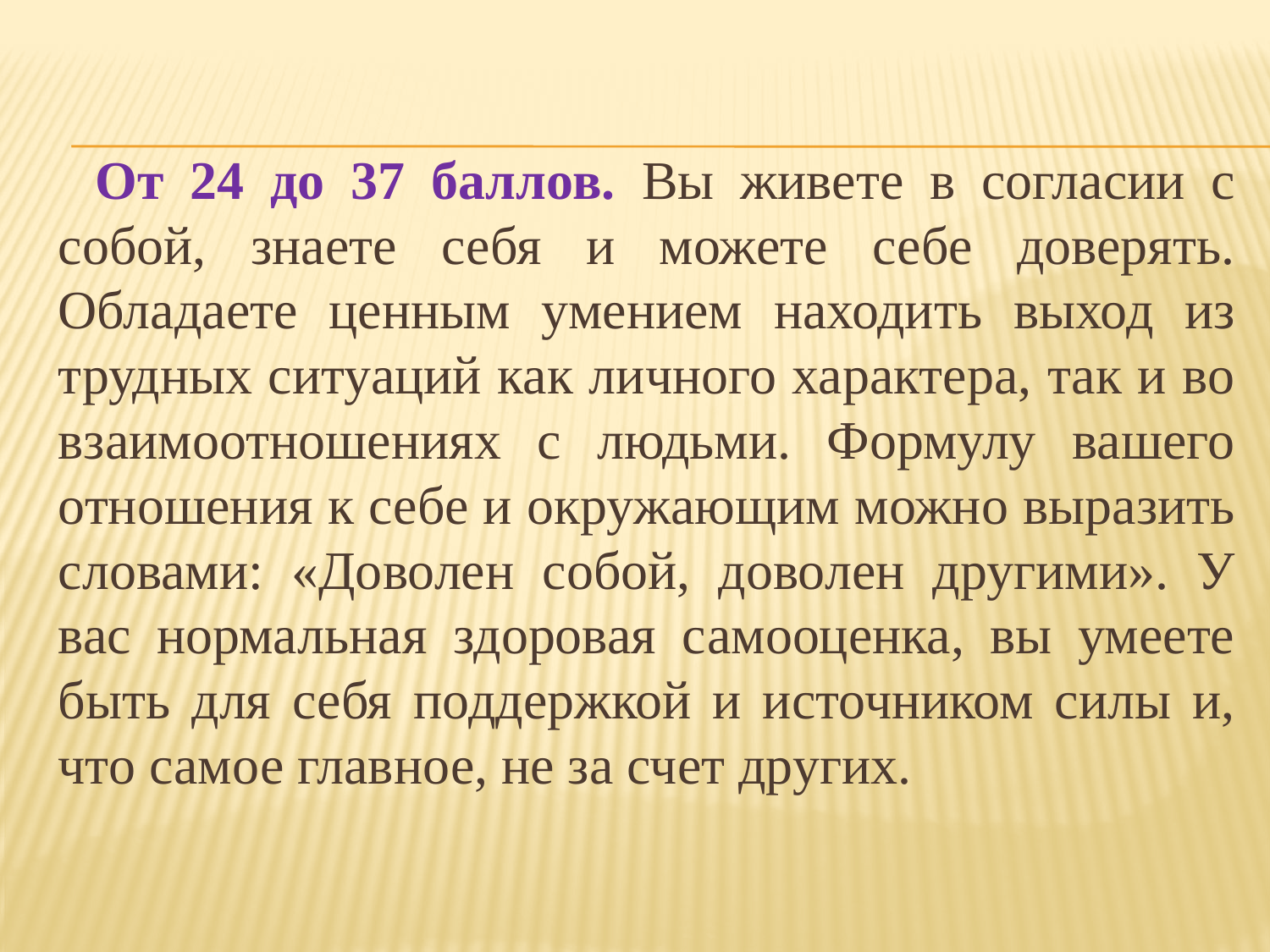

От 24 до 37 баллов. Вы живете в согласии с собой, знаете себя и можете себе доверять. Обладаете ценным умением находить выход из трудных ситуаций как личного характера, так и во взаимоотношениях с людьми. Формулу вашего отношения к себе и окружающим можно выразить словами: «Доволен собой, доволен другими». У вас нормальная здоровая самооценка, вы умеете быть для себя поддержкой и источником силы и, что самое главное, не за счет других.